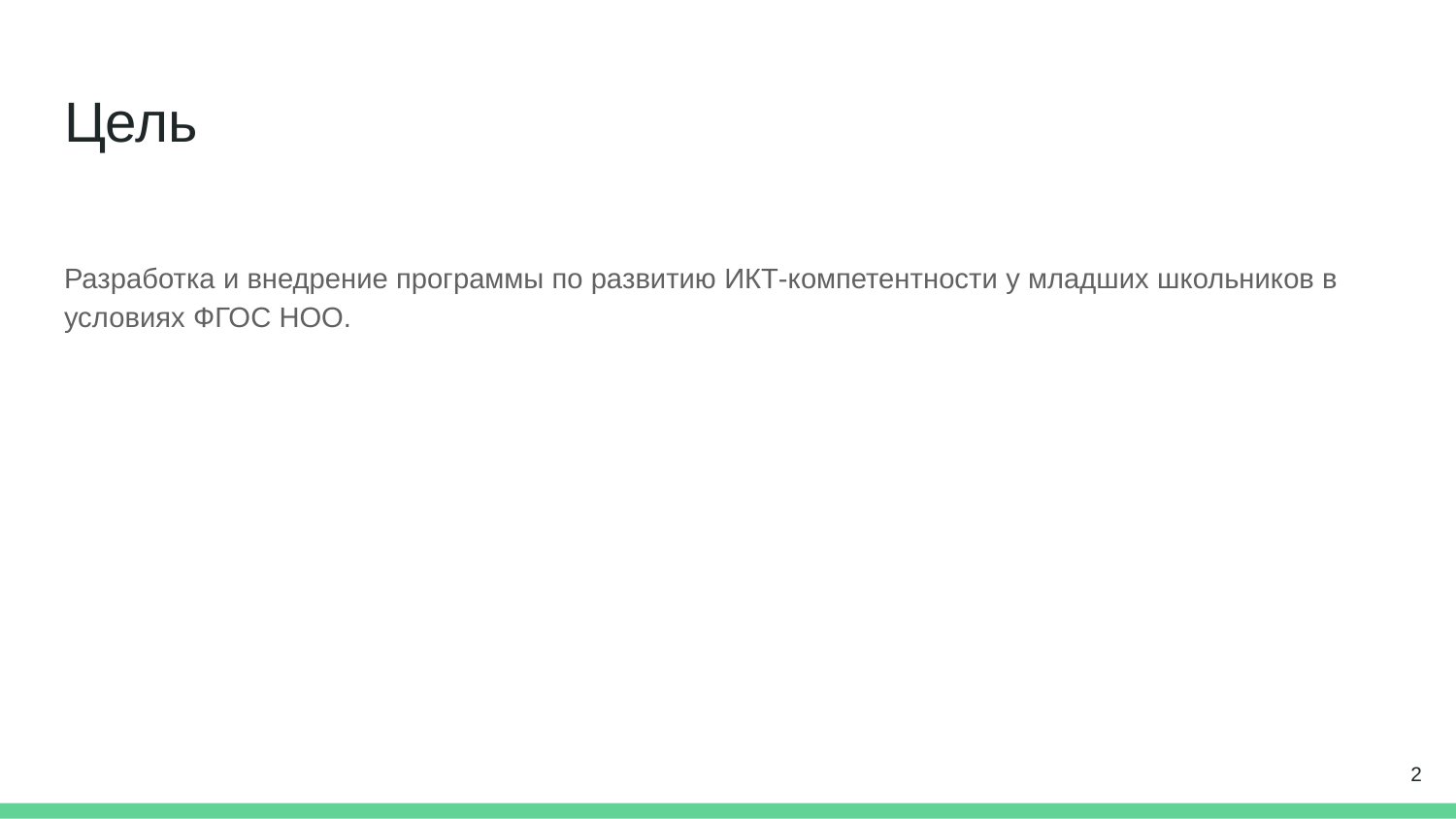

# Цель
Разработка и внедрение программы по развитию ИКТ-компетентности у младших школьников в условиях ФГОС НОО.
2